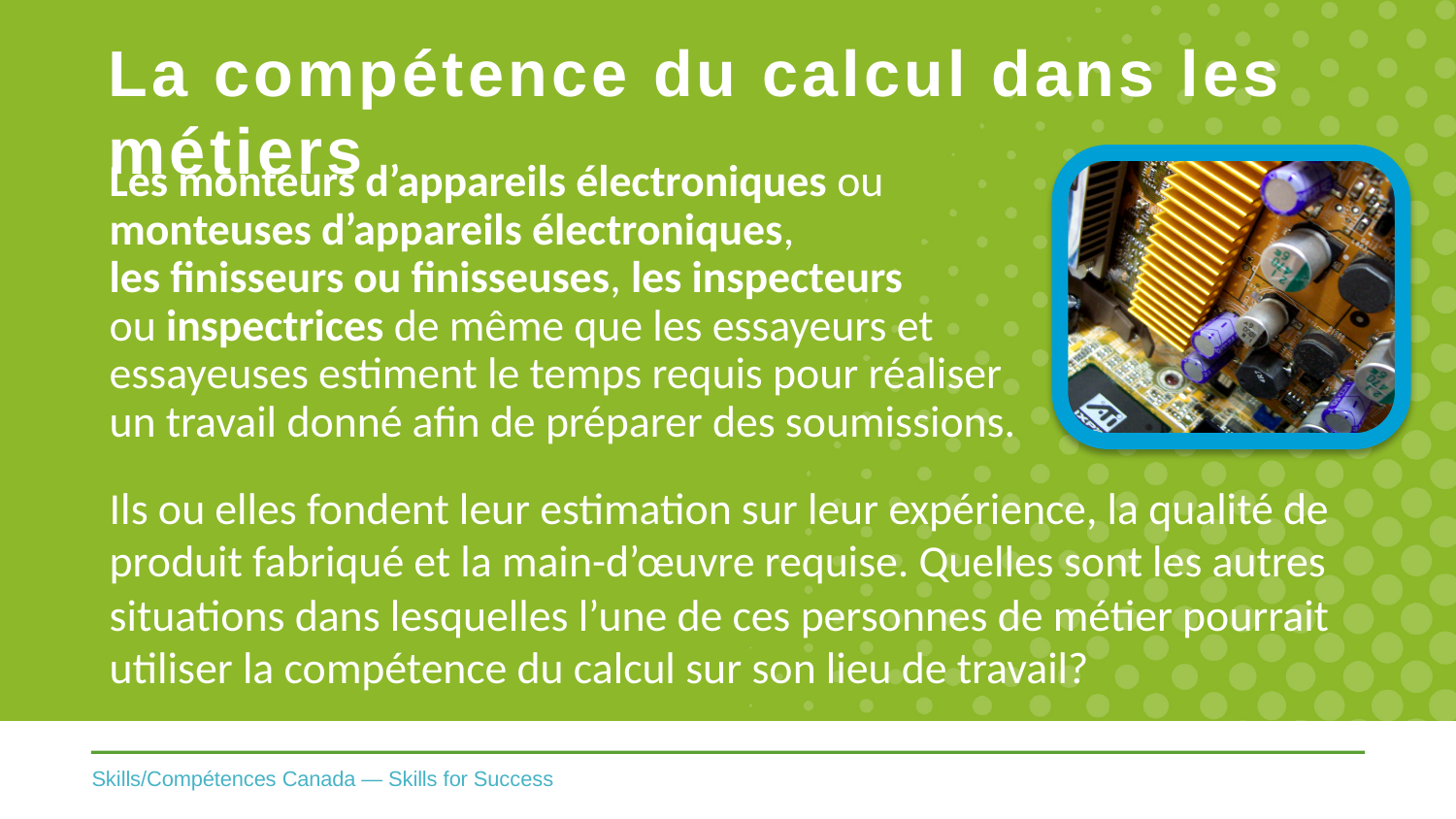

# La compétence du calcul dans les métiers
Les monteurs d’appareils électroniques ou
monteuses d’appareils électroniques,
les finisseurs ou finisseuses, les inspecteurs
ou inspectrices de même que les essayeurs et essayeuses estiment le temps requis pour réaliser un travail donné afin de préparer des soumissions.

Ils ou elles fondent leur estimation sur leur expérience, la qualité de produit fabriqué et la main-d’œuvre requise. Quelles sont les autres situations dans lesquelles l’une de ces personnes de métier pourrait utiliser la compétence du calcul sur son lieu de travail?